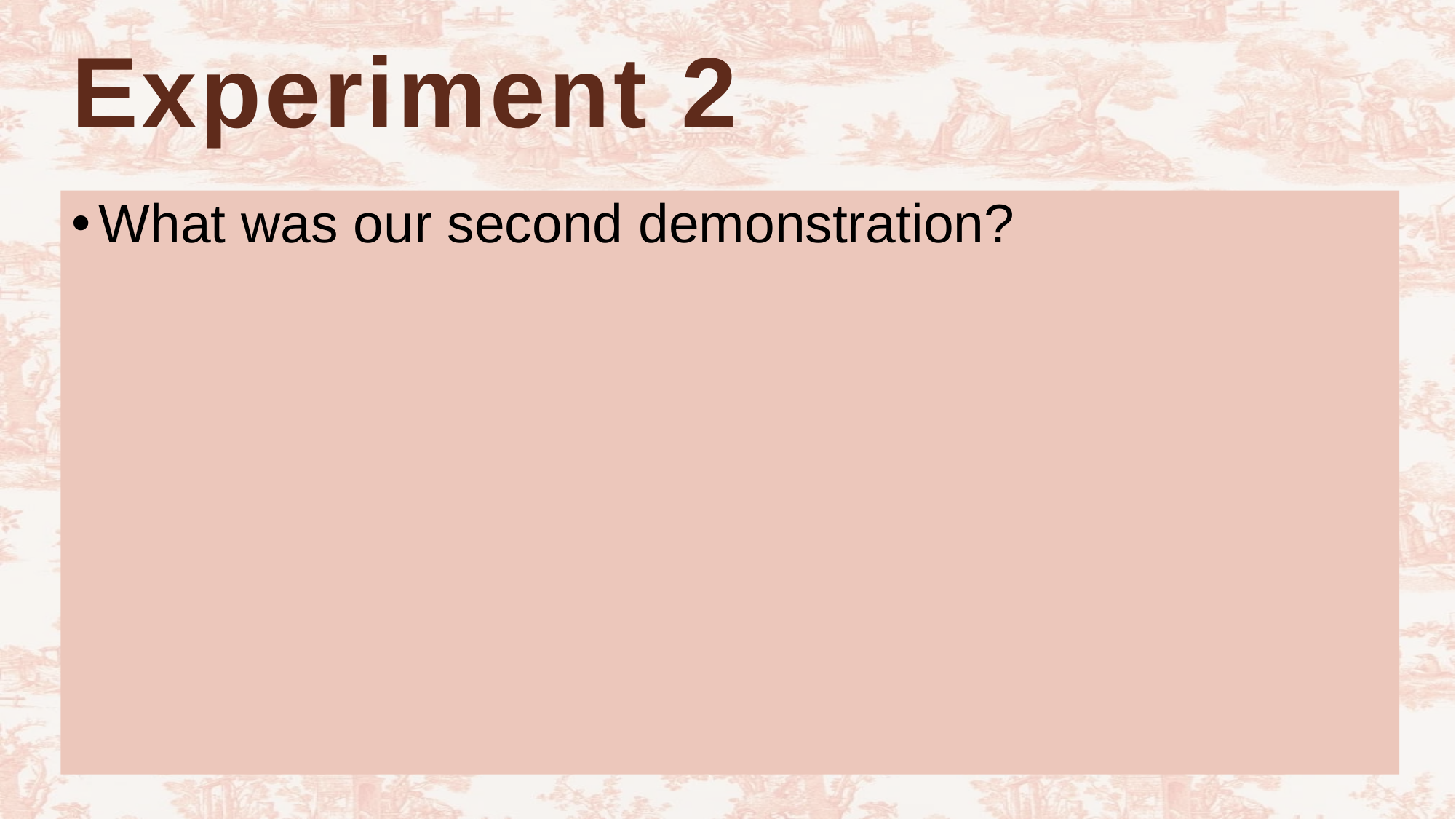

# Experiment 2
What was our second demonstration?